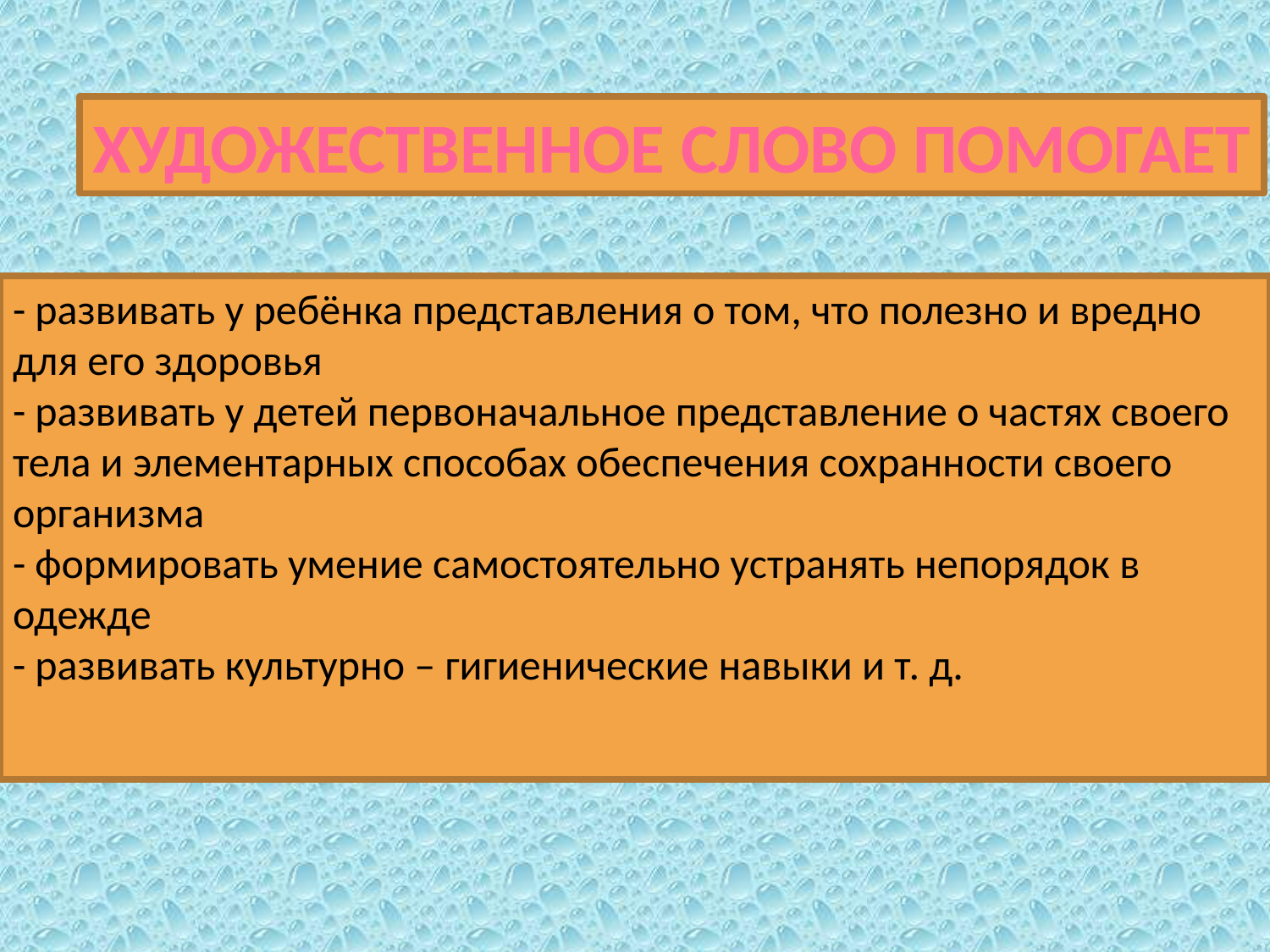

Художественное слово помогает
- развивать у ребёнка представления о том, что полезно и вредно для его здоровья
- развивать у детей первоначальное представление о частях своего тела и элементарных способах обеспечения сохранности своего организма
- формировать умение самостоятельно устранять непорядок в одежде
- развивать культурно – гигиенические навыки и т. д.